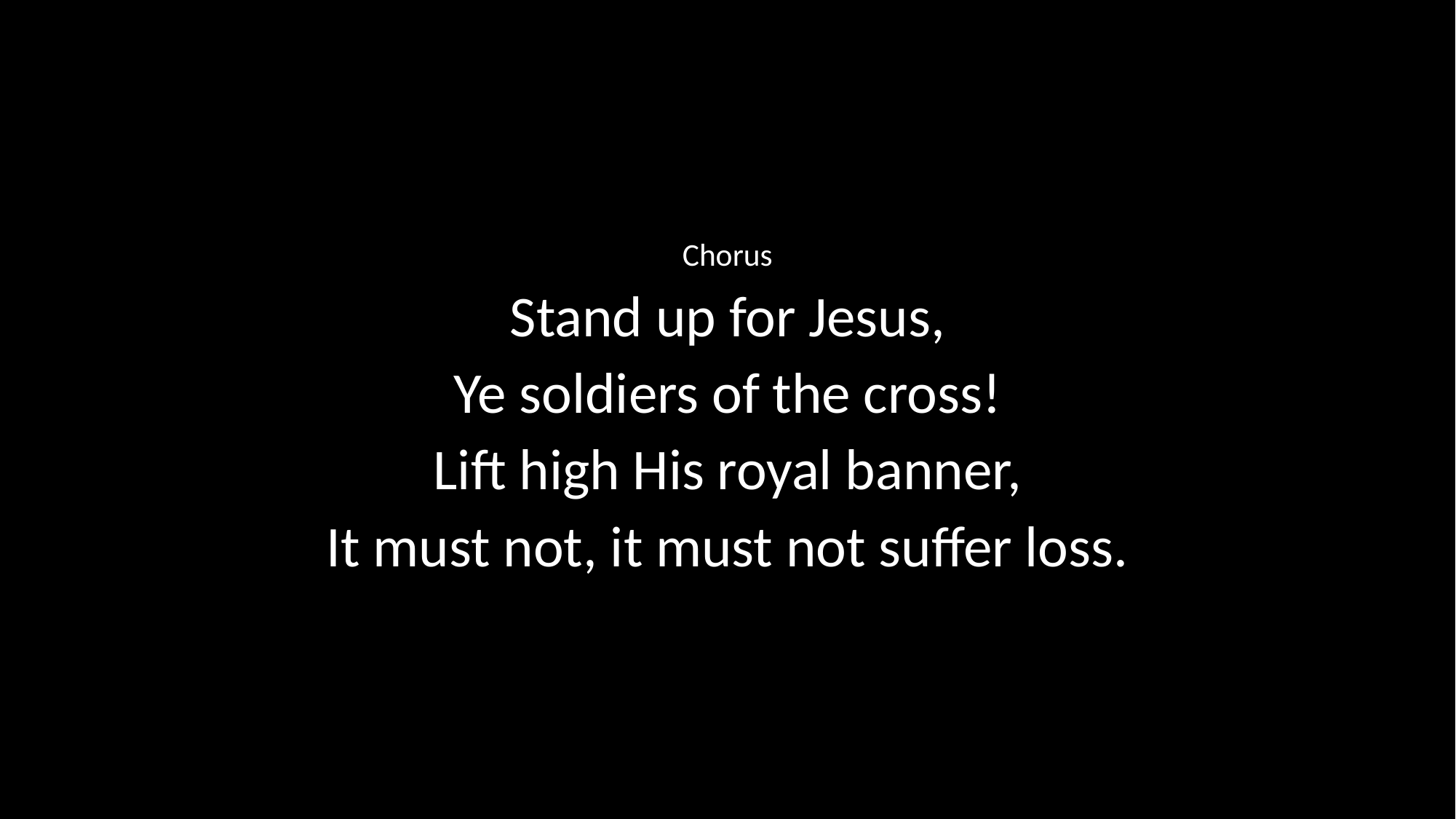

Chorus
Stand up for Jesus,
Ye soldiers of the cross!
Lift high His royal banner,
It must not, it must not suffer loss.